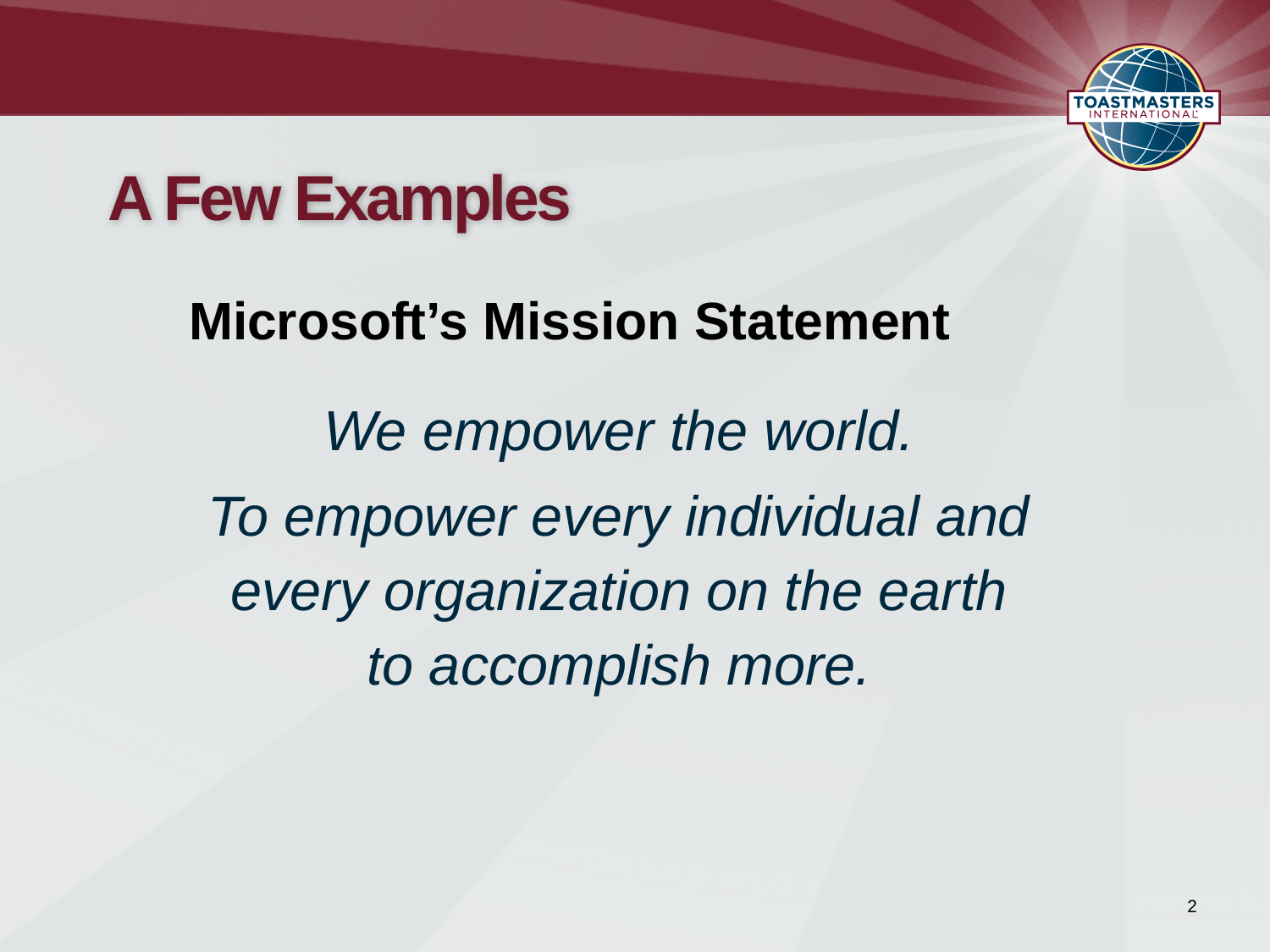

# A Few Examples
Microsoft’s Mission Statement
We empower the world.
To empower every individual and every organization on the earth to accomplish more.

2